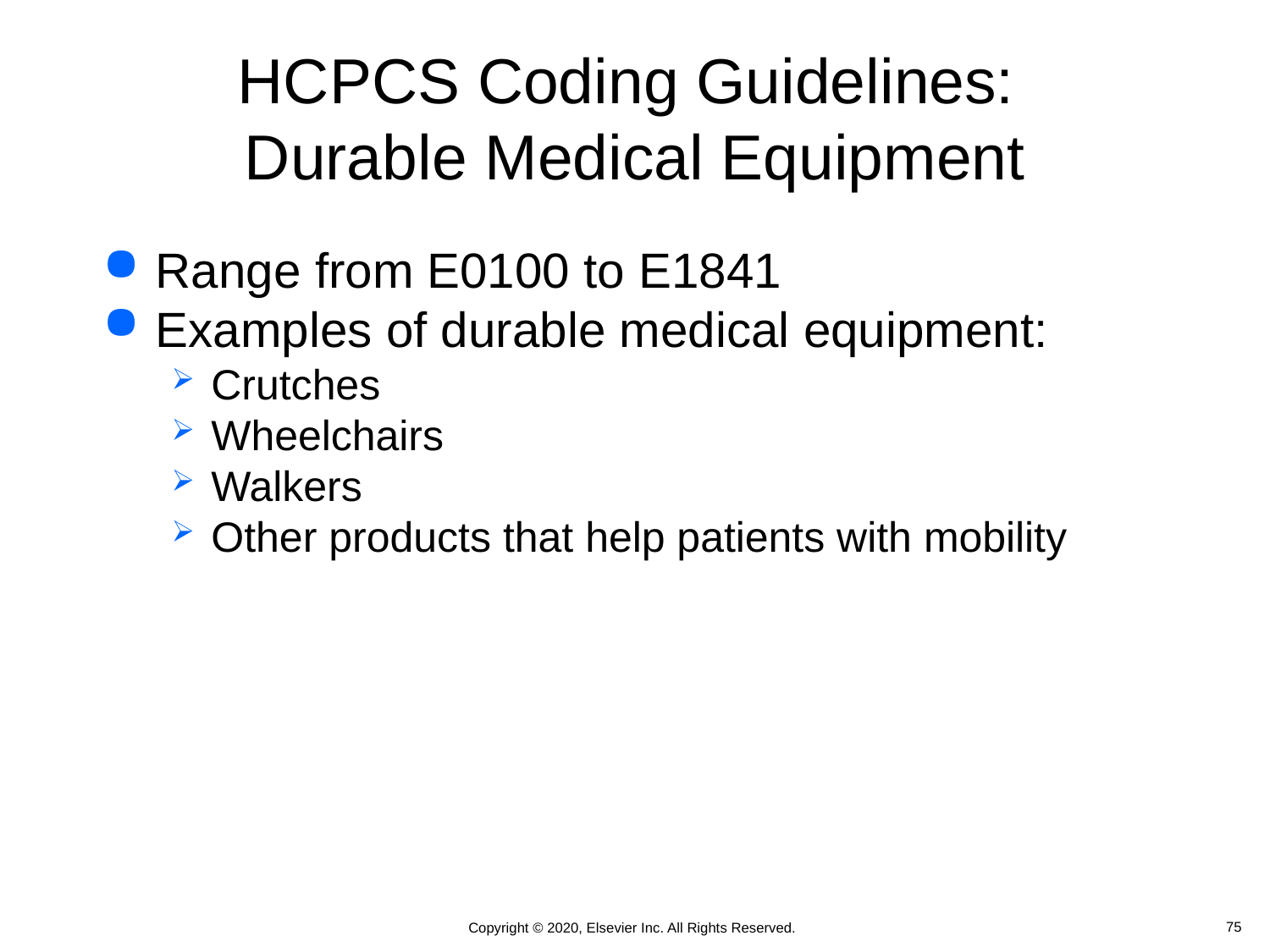

# HCPCS Coding Guidelines: Durable Medical Equipment
Range from E0100 to E1841
Examples of durable medical equipment:
Crutches
Wheelchairs
Walkers
Other products that help patients with mobility

 75